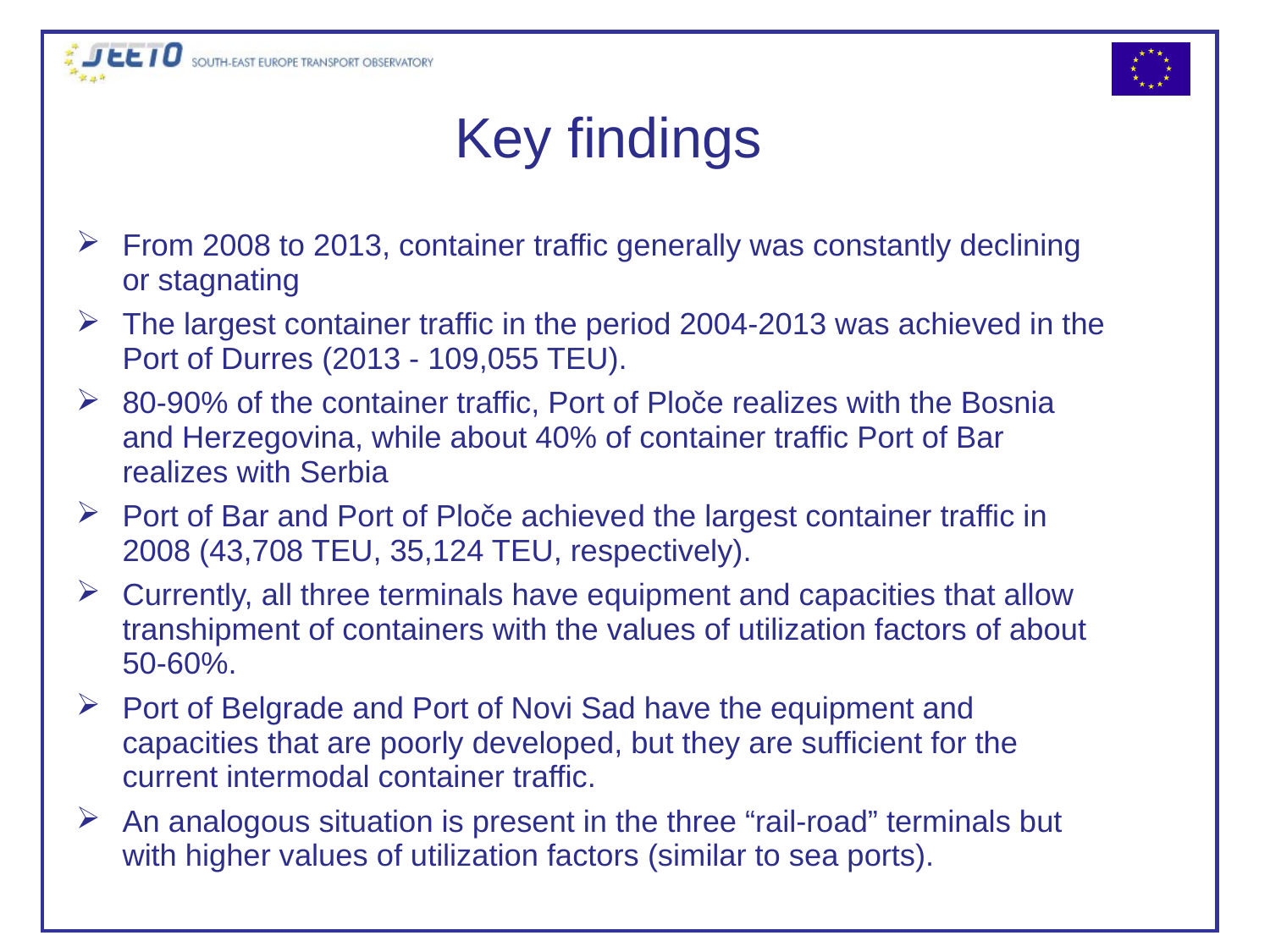

Key findings
From 2008 to 2013, container traffic generally was constantly declining or stagnating
The largest container traffic in the period 2004-2013 was achieved in the Port of Durres (2013 - 109,055 TEU).
80-90% of the container traffic, Port of Ploče realizes with the Bosnia and Herzegovina, while about 40% of container traffic Port of Bar realizes with Serbia
Port of Bar and Port of Ploče achieved the largest container traffic in 2008 (43,708 TEU, 35,124 TEU, respectively).
Currently, all three terminals have equipment and capacities that allow transhipment of containers with the values of utilization factors of about 50-60%.
Port of Belgrade and Port of Novi Sad have the equipment and capacities that are poorly developed, but they are sufficient for the current intermodal container traffic.
An analogous situation is present in the three “rail-road” terminals but with higher values of utilization factors (similar to sea ports).